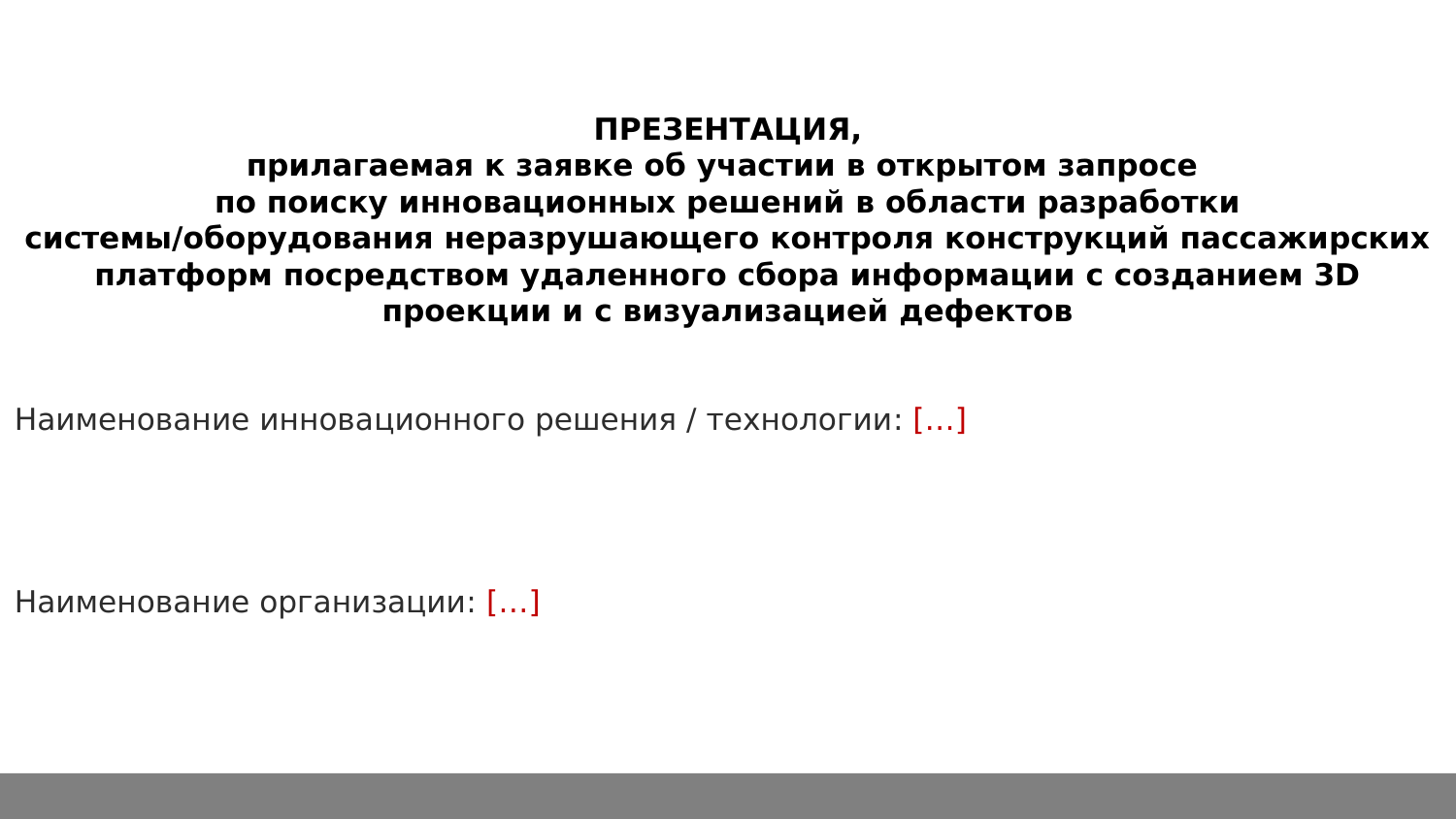

ПРЕЗЕНТАЦИЯ,
прилагаемая к заявке об участии в открытом запросе
по поиску инновационных решений в области разработки системы/оборудования неразрушающего контроля конструкций пассажирских платформ посредством удаленного сбора информации с созданием 3D проекции и с визуализацией дефектов

Наименование инновационного решения / технологии: […]

Наименование организации: […]